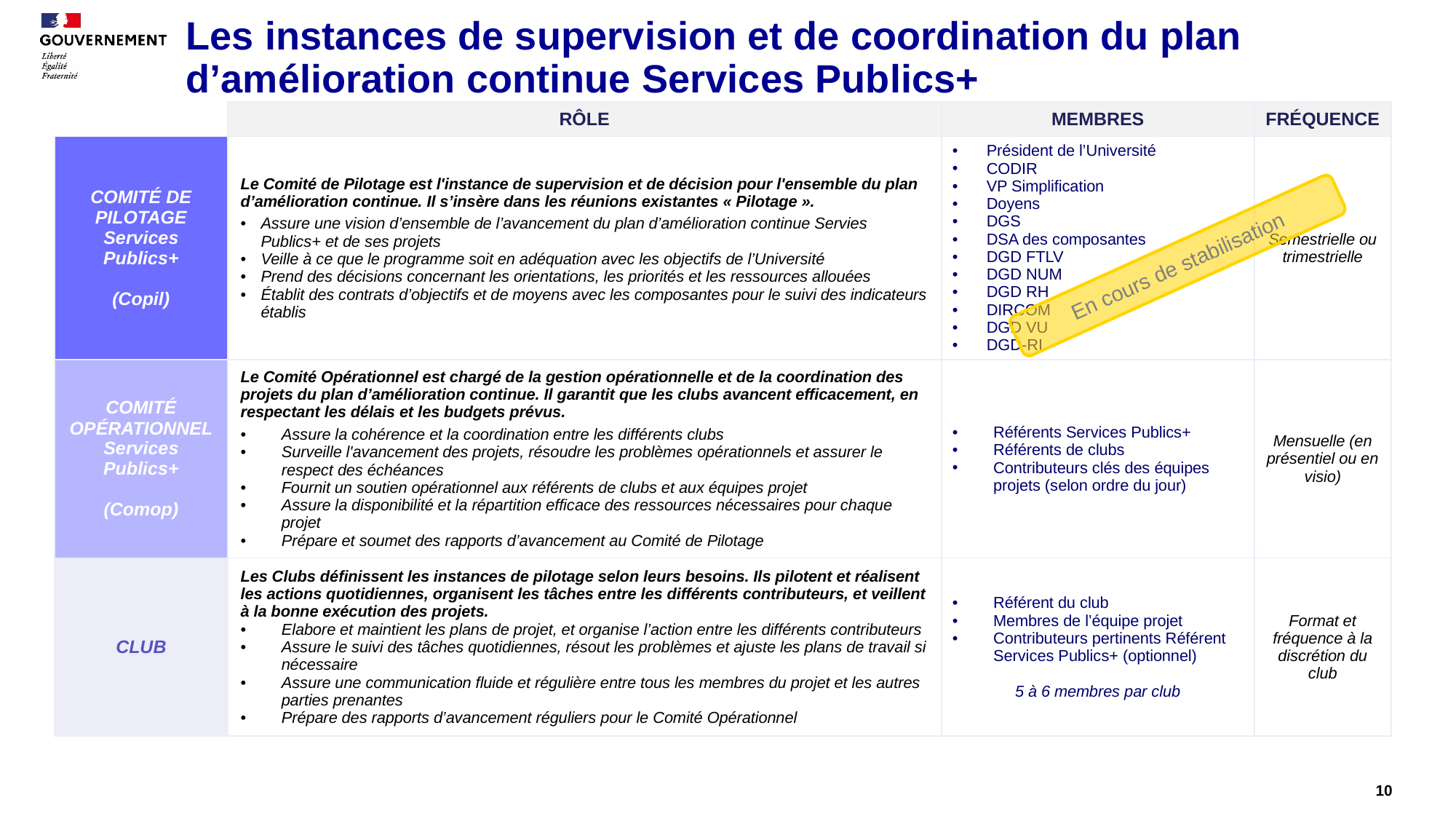

# Les instances de supervision et de coordination du plan d’amélioration continue Services Publics+
|  | RÔLE | MEMBRES | FRÉQUENCE |
| --- | --- | --- | --- |
| COMITÉ DE PILOTAGE Services Publics+ (Copil) | Le Comité de Pilotage est l'instance de supervision et de décision pour l'ensemble du plan d’amélioration continue. Il s’insère dans les réunions existantes « Pilotage ». Assure une vision d’ensemble de l’avancement du plan d’amélioration continue Servies Publics+ et de ses projets Veille à ce que le programme soit en adéquation avec les objectifs de l’Université Prend des décisions concernant les orientations, les priorités et les ressources allouées Établit des contrats d’objectifs et de moyens avec les composantes pour le suivi des indicateurs établis | Président de l’Université CODIR VP Simplification Doyens DGS DSA des composantes DGD FTLV DGD NUM DGD RH DIRCOM DGD VU DGD-RI | Semestrielle ou trimestrielle |
| COMITÉ OPÉRATIONNEL Services Publics+ (Comop) | Le Comité Opérationnel est chargé de la gestion opérationnelle et de la coordination des projets du plan d’amélioration continue. Il garantit que les clubs avancent efficacement, en respectant les délais et les budgets prévus. Assure la cohérence et la coordination entre les différents clubs Surveille l'avancement des projets, résoudre les problèmes opérationnels et assurer le respect des échéances Fournit un soutien opérationnel aux référents de clubs et aux équipes projet Assure la disponibilité et la répartition efficace des ressources nécessaires pour chaque projet Prépare et soumet des rapports d’avancement au Comité de Pilotage | Référents Services Publics+​ Référents de clubs​ Contributeurs clés des équipes projets (selon ordre du jour)​ | Mensuelle (en présentiel ou en visio) |
| CLUB | Les Clubs définissent les instances de pilotage selon leurs besoins. Ils pilotent et réalisent les actions quotidiennes, organisent les tâches entre les différents contributeurs, et veillent à la bonne exécution des projets. Elabore et maintient les plans de projet, et organise l’action entre les différents contributeurs Assure le suivi des tâches quotidiennes, résout les problèmes et ajuste les plans de travail si nécessaire Assure une communication fluide et régulière entre tous les membres du projet et les autres parties prenantes Prépare des rapports d’avancement réguliers pour le Comité Opérationnel | Référent du club Membres de l’équipe projet Contributeurs pertinents Référent Services Publics+ (optionnel) 5 à 6 membres par club | Format et fréquence à la discrétion du club |
En cours de stabilisation
10